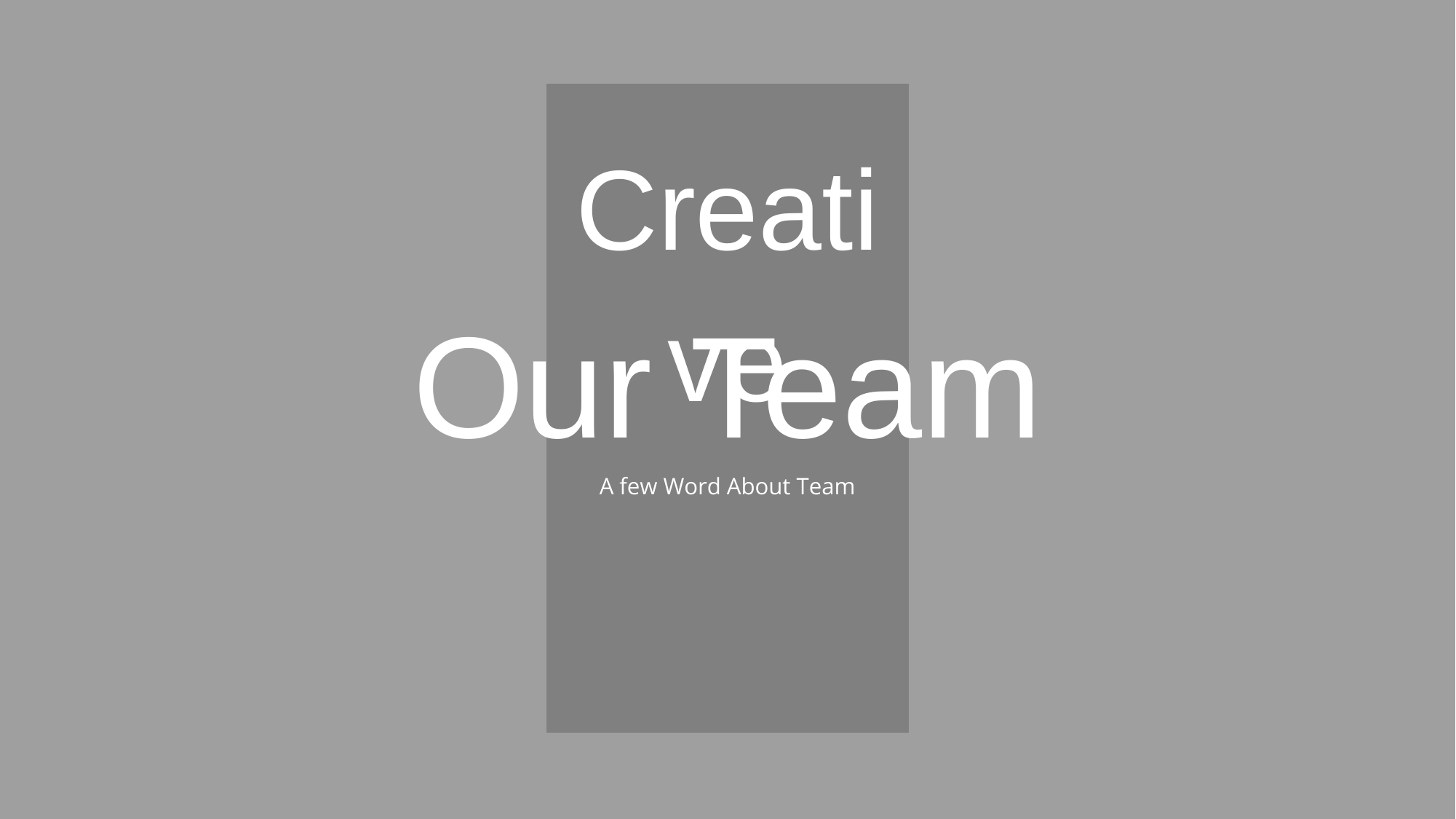

Creative
Our Team
A few Word About Team